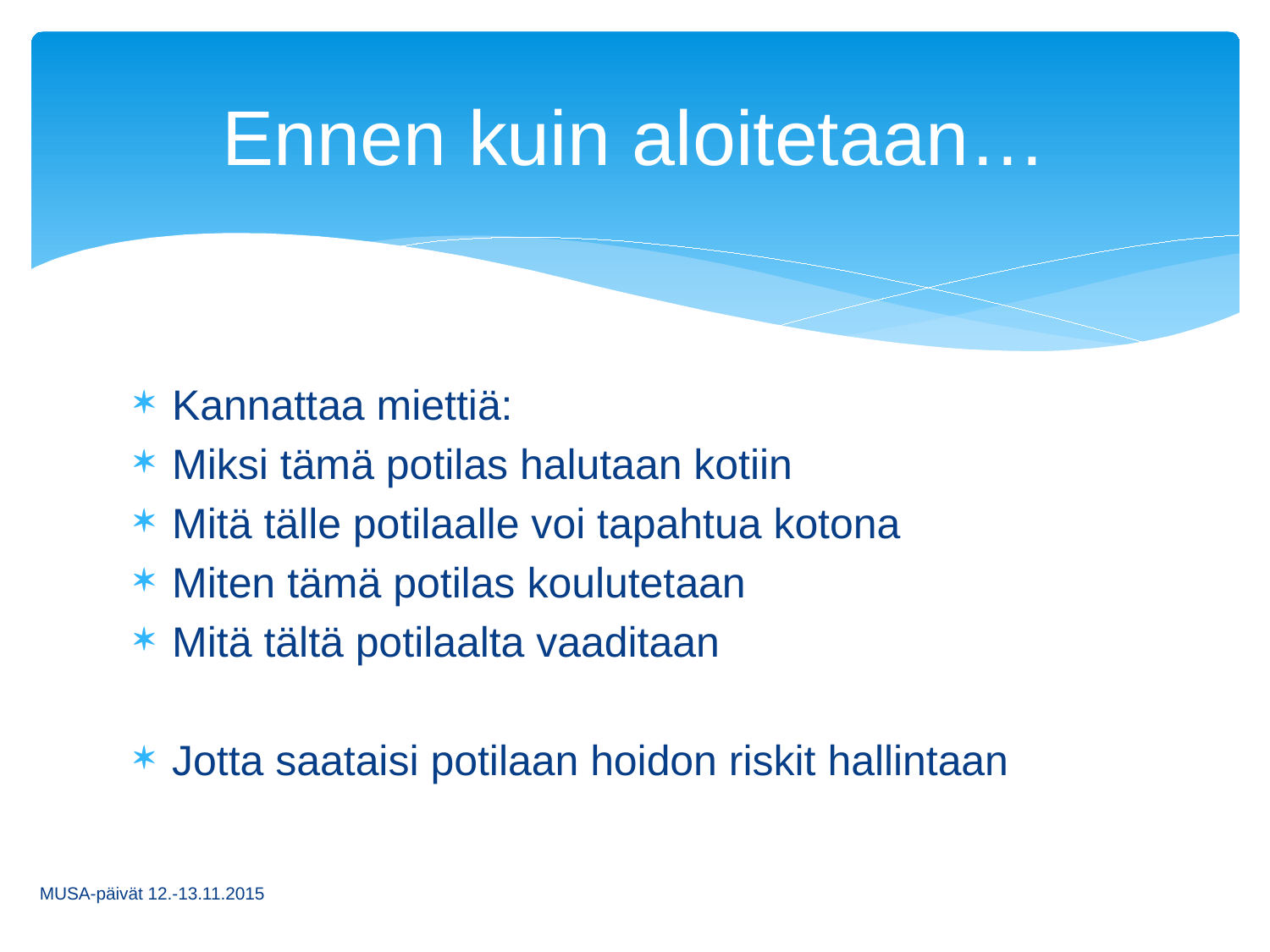

# Ennen kuin aloitetaan…
Kannattaa miettiä:
Miksi tämä potilas halutaan kotiin
Mitä tälle potilaalle voi tapahtua kotona
Miten tämä potilas koulutetaan
Mitä tältä potilaalta vaaditaan

Jotta saataisi potilaan hoidon riskit hallintaan
MUSA-päivät 12.-13.11.2015